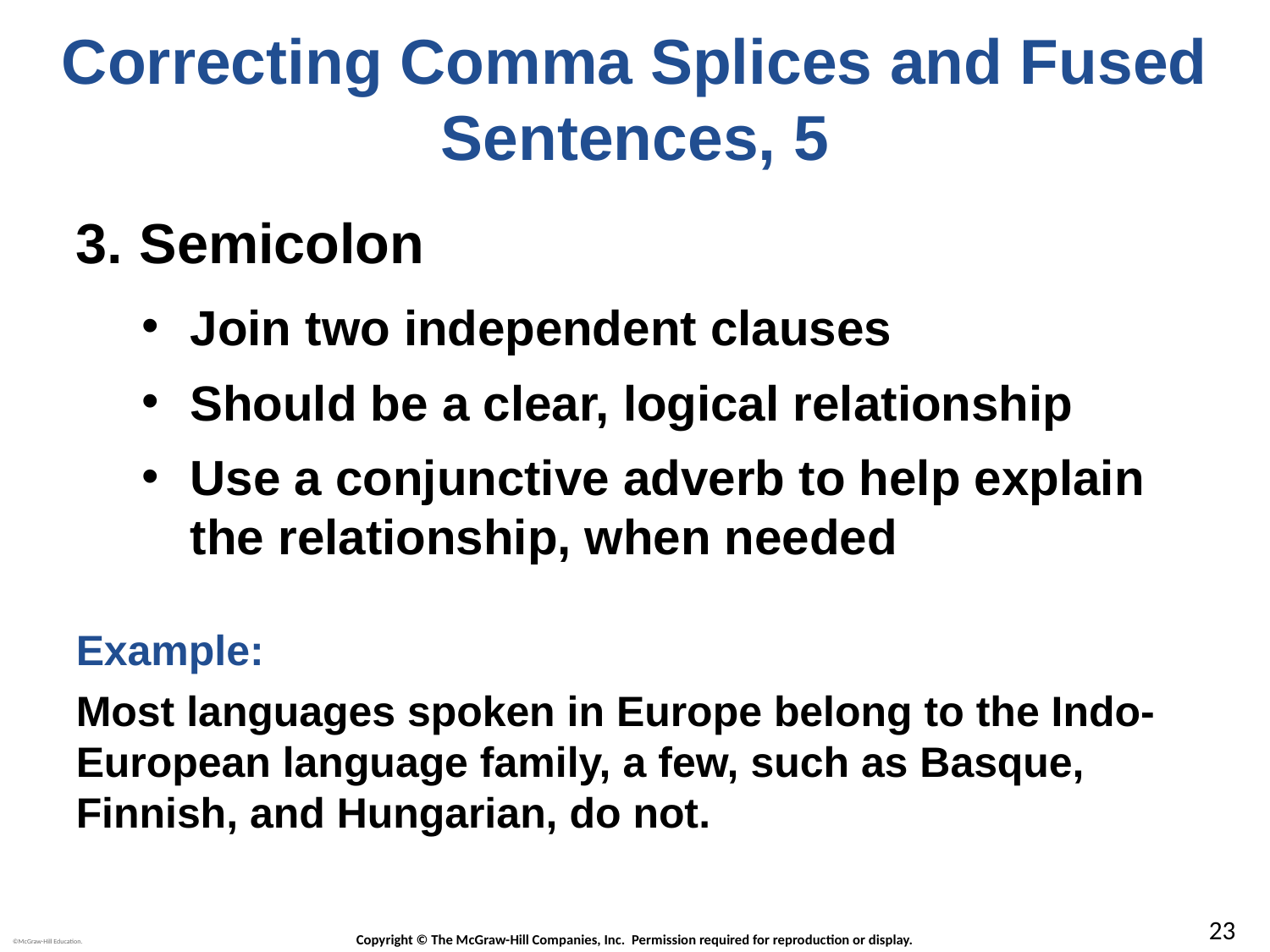

# Correcting Comma Splices and Fused Sentences, 5
Semicolon
Join two independent clauses
Should be a clear, logical relationship
Use a conjunctive adverb to help explain the relationship, when needed
Example:
Most languages spoken in Europe belong to the Indo-European language family, a few, such as Basque, Finnish, and Hungarian, do not.